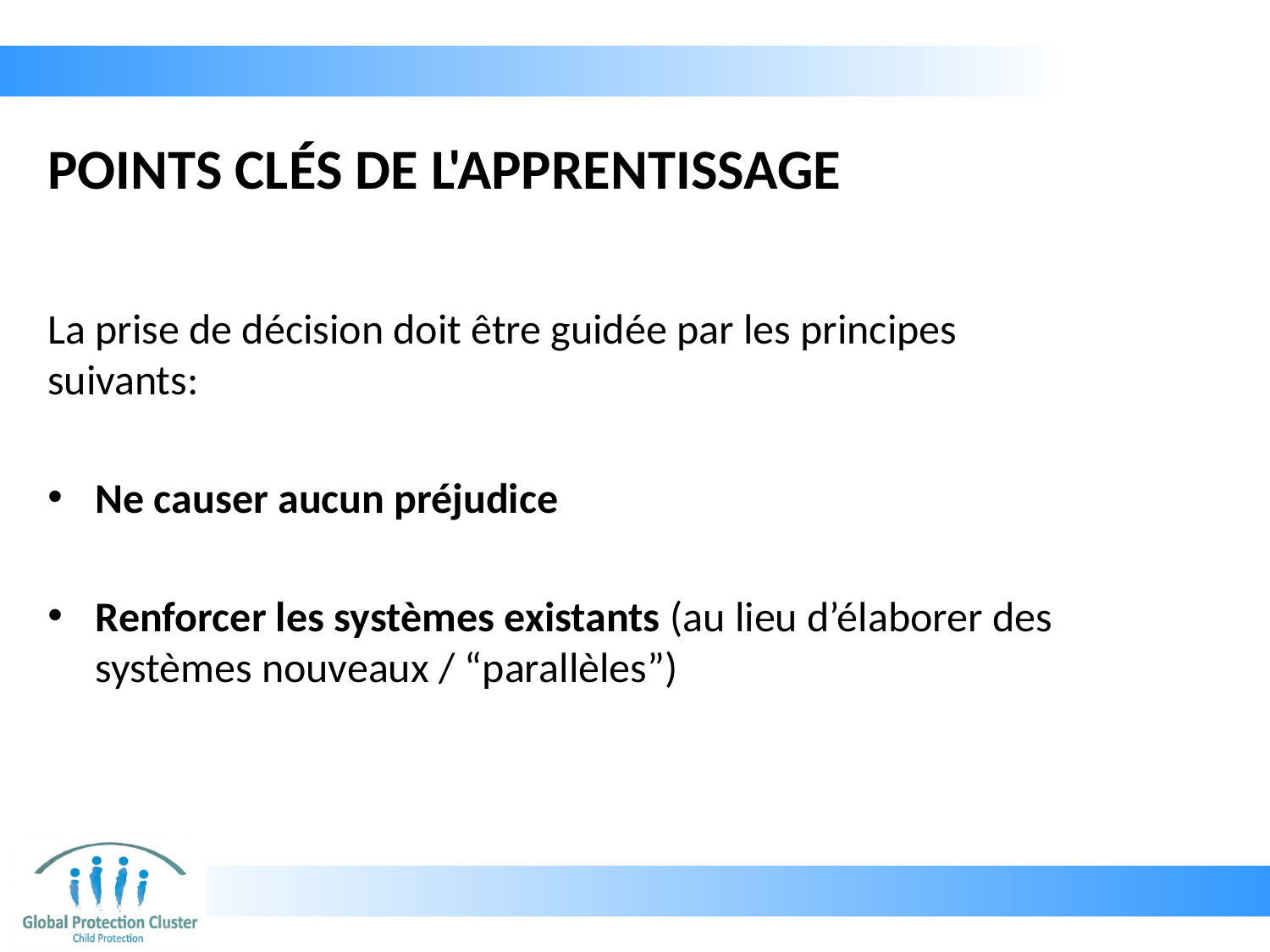

# POINTS CLÉS DE L'APPRENTISSAGE

La prise de décision doit être guidée par les principes suivants:

Ne causer aucun préjudice

Renforcer les systèmes existants (au lieu d’élaborer des systèmes nouveaux / “parallèles”)